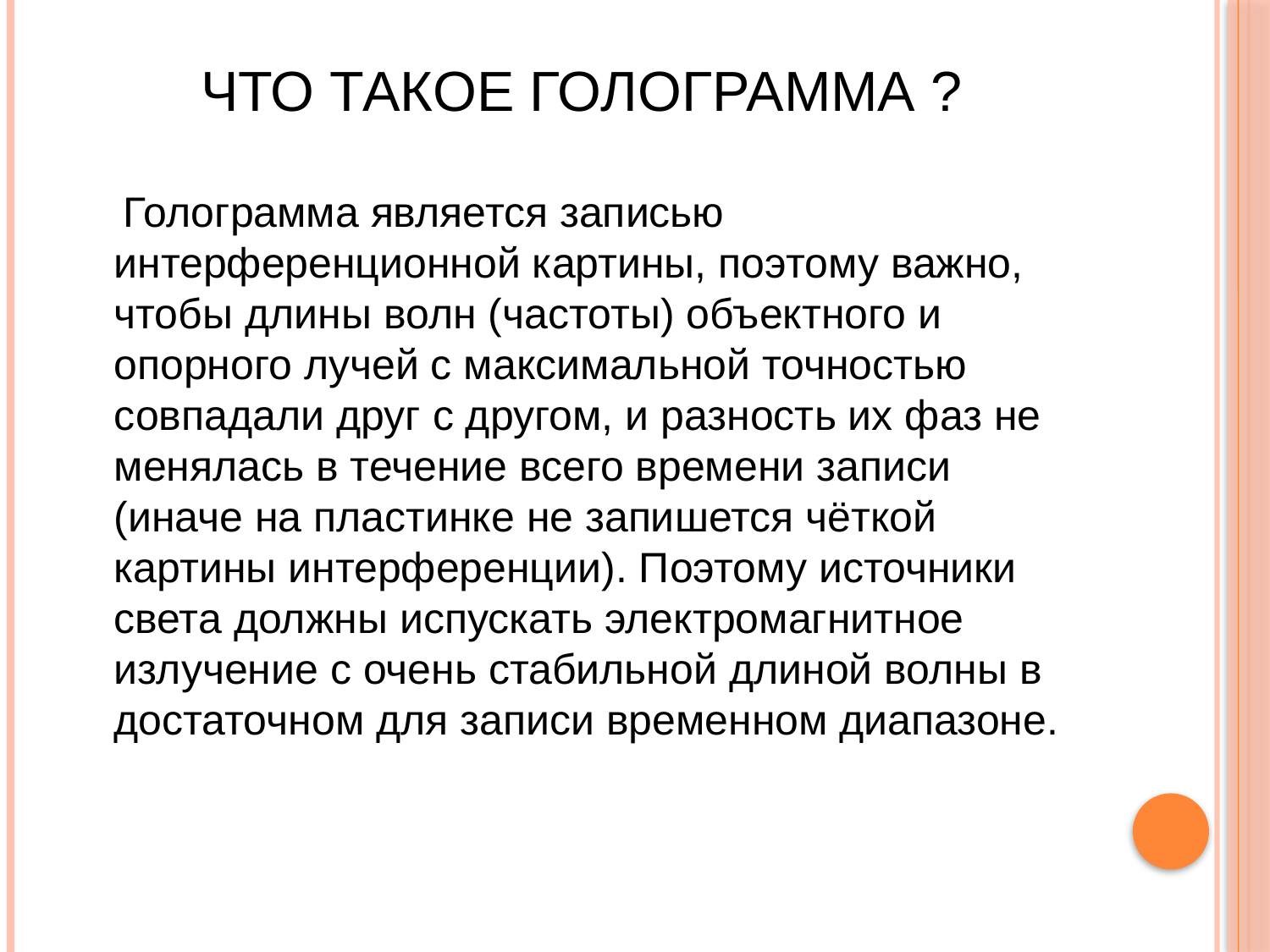

# Что такое голограмма ?
    Голограмма является записью интерференционной картины, поэтому важно, чтобы длины волн (частоты) объектного и опорного лучей с максимальной точностью совпадали друг с другом, и разность их фаз не менялась в течение всего времени записи (иначе на пластинке не запишется чёткой картины интерференции). Поэтому источники света должны испускать электромагнитное излучение с очень стабильной длиной волны в достаточном для записи временном диапазоне.